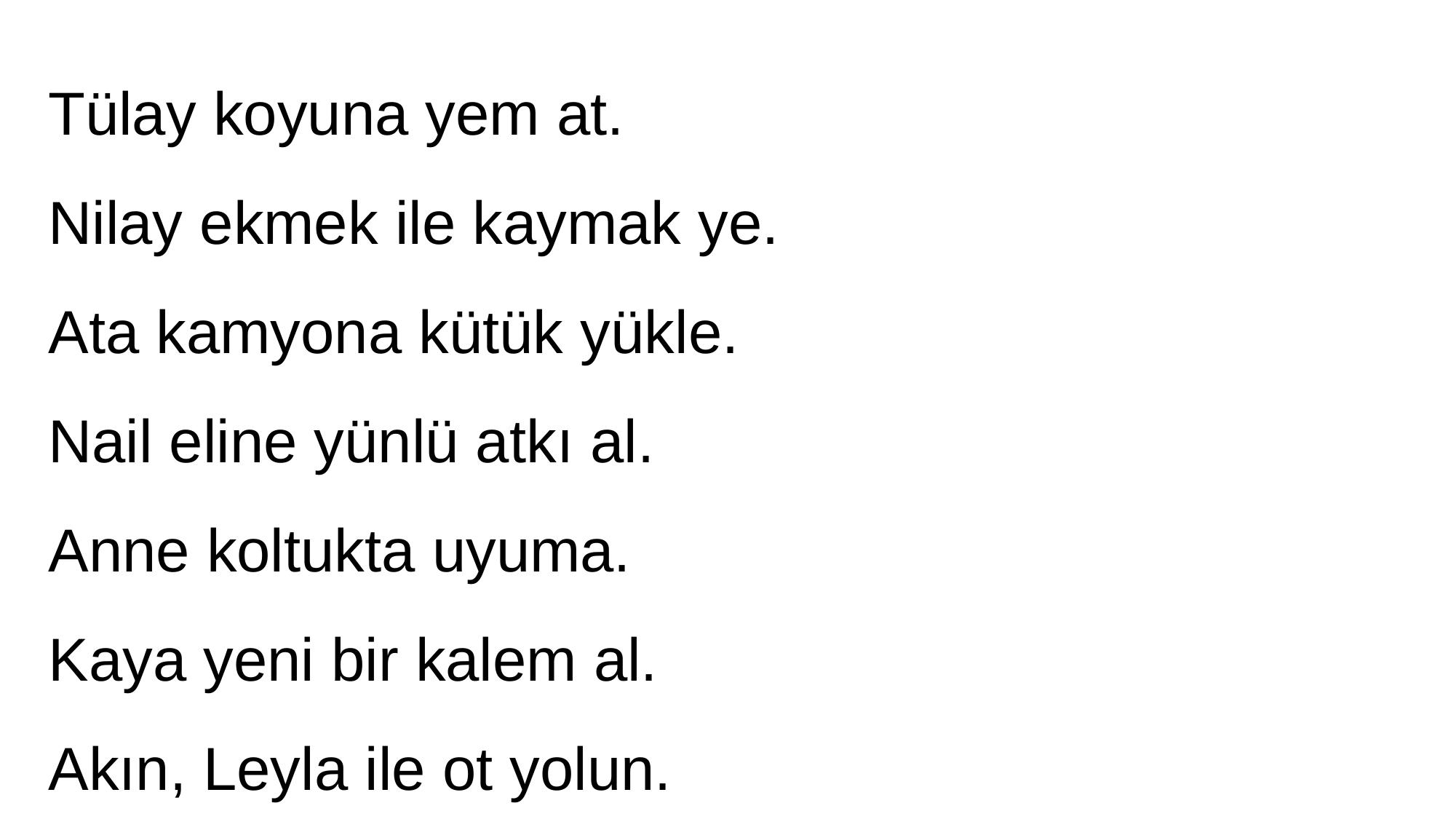

Tülay koyuna yem at.
Nilay ekmek ile kaymak ye.
Ata kamyona kütük yükle.
Nail eline yünlü atkı al.
Anne koltukta uyuma.
Kaya yeni bir kalem al.
Akın, Leyla ile ot yolun.